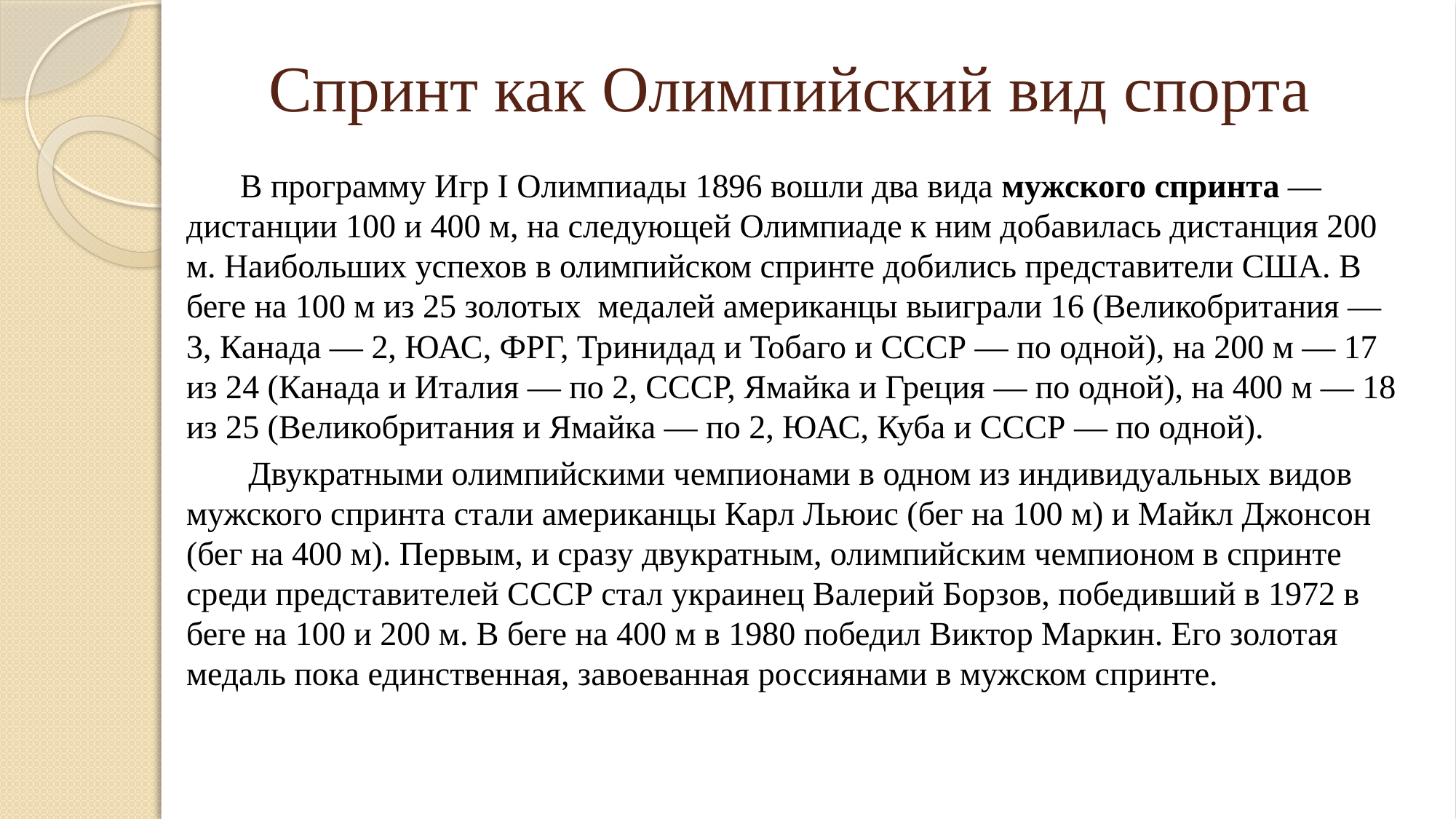

# Спринт как Олимпийский вид спорта
В программу Игр I Олимпиады 1896 вошли два вида мужского спринта — дистанции 100 и 400 м, на следующей Олимпиаде к ним добавилась дистанция 200 м. Наибольших успехов в олимпийском спринте добились представители США. В беге на 100 м из 25 золотых  медалей американцы выиграли 16 (Великобритания — 3, Канада — 2, ЮАС, ФРГ, Тринидад и Тобаго и СССР — по одной), на 200 м — 17 из 24 (Канада и Италия — по 2, СССР, Ямайка и Греция — по одной), на 400 м — 18 из 25 (Великобритания и Ямайка — по 2, ЮАС, Куба и СССР — по одной).
 Двукратными олимпийскими чемпионами в одном из индивидуальных видов мужского спринта стали американцы Карл Льюис (бег на 100 м) и Майкл Джонсон (бег на 400 м). Первым, и сразу двукратным, олимпийским чемпионом в спринте среди представителей СССР стал украинец Валерий Борзов, победивший в 1972 в беге на 100 и 200 м. В беге на 400 м в 1980 победил Виктор Маркин. Его золотая медаль пока единственная, завоеванная россиянами в мужском спринте.